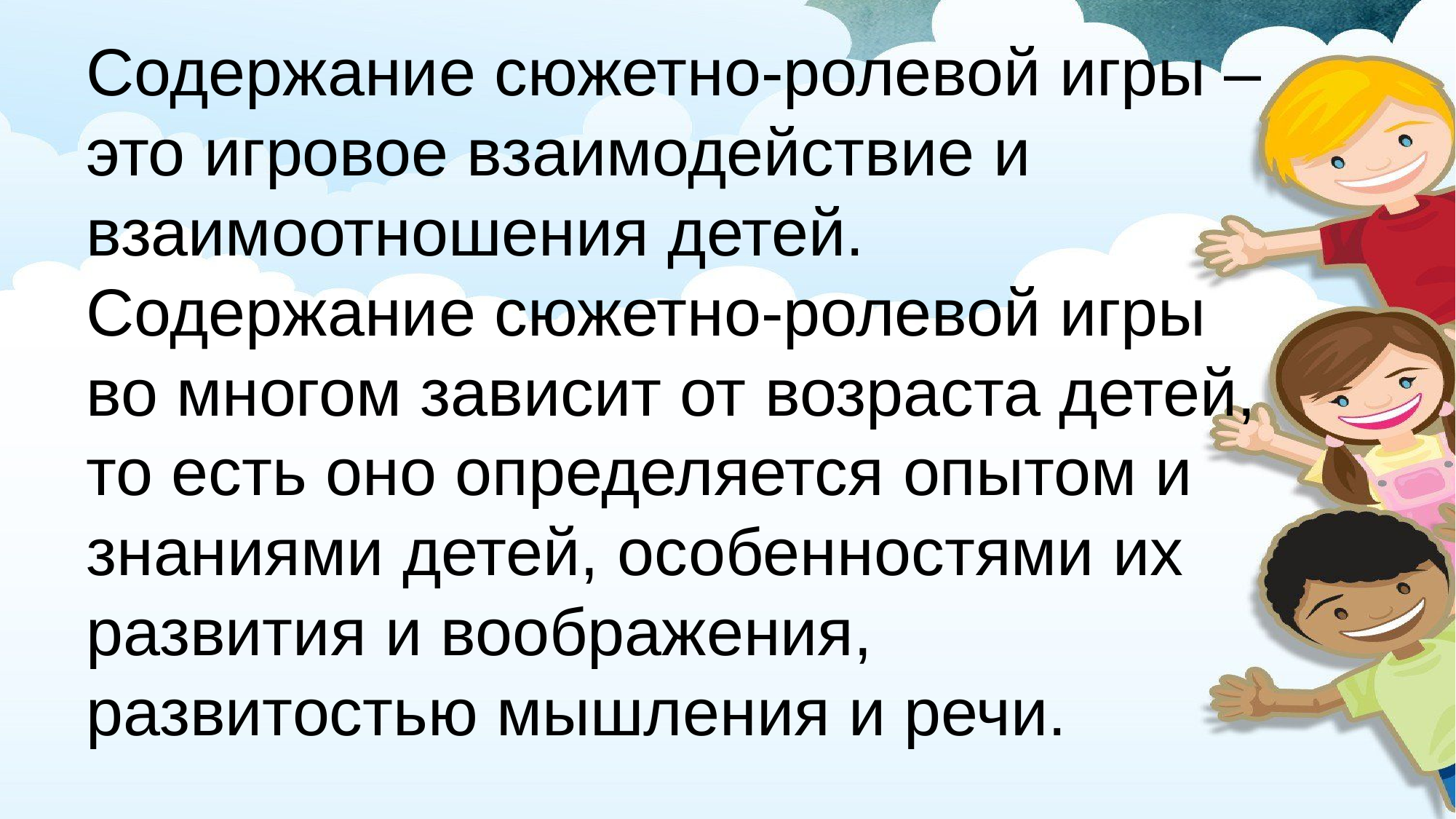

Содержание сюжетно-ролевой игры – это игровое взаимодействие и взаимоотношения детей.
Содержание сюжетно-ролевой игры во многом зависит от возраста детей, то есть оно определяется опытом и знаниями детей, особенностями их развития и воображения, развитостью мышления и речи.